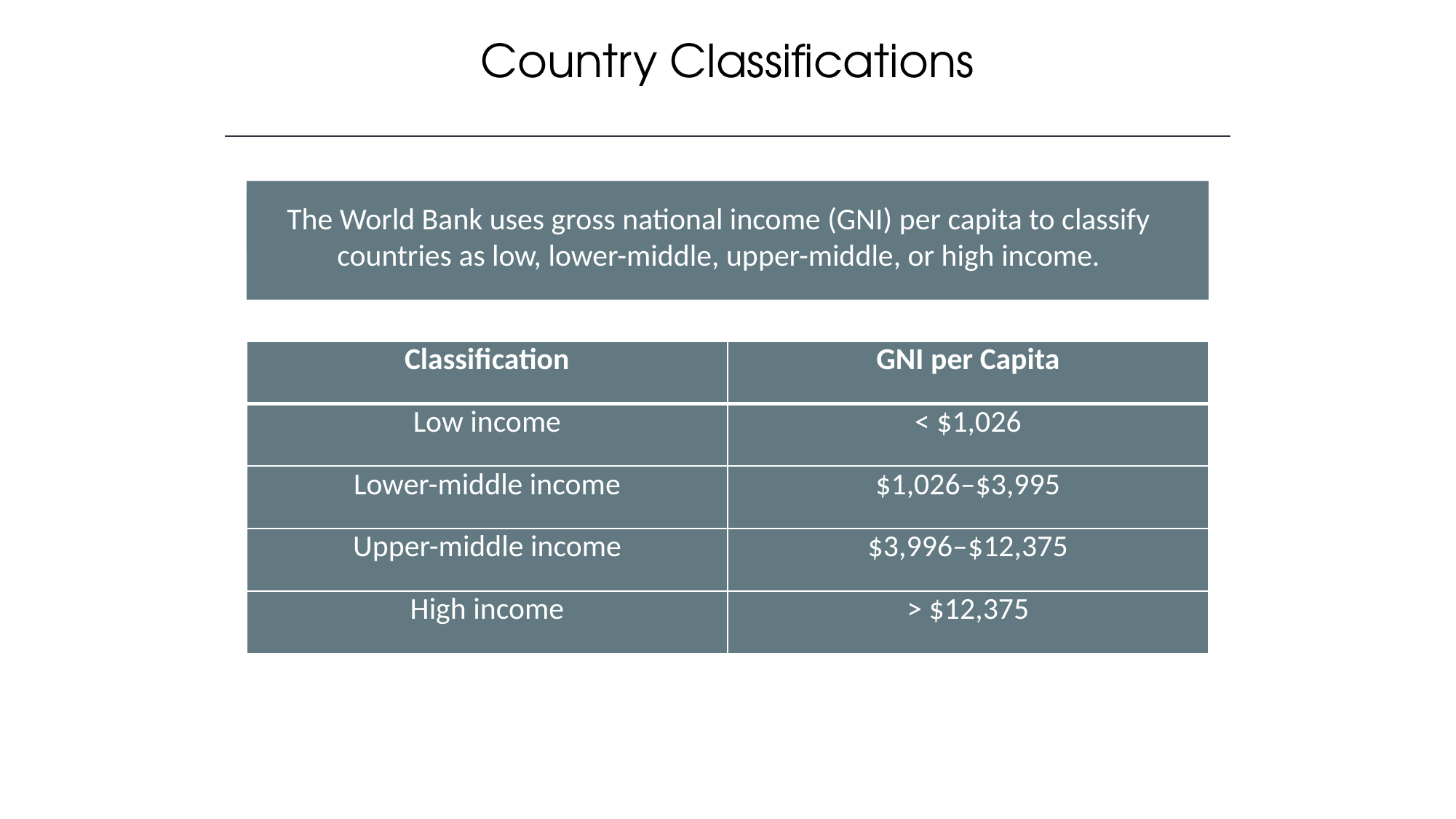

Country Classifications
HAWKES LEARNING

The World Bank uses gross national income (GNI) per capita to classify countries as low, lower-middle, upper-middle, or high income.
| Classification | GNI per Capita |
| --- | --- |
| Low income | < $1,026 |
| Lower-middle income | $1,026–$3,995 |
| Upper-middle income | $3,996–$12,375 |
| High income | > $12,375 |
The CPI is subject to two types of bias: substitution bias and quality/new goods bias.
Both substitution bias and quality/new goods bias tend to overstate the negative impact of inflation on consumers.